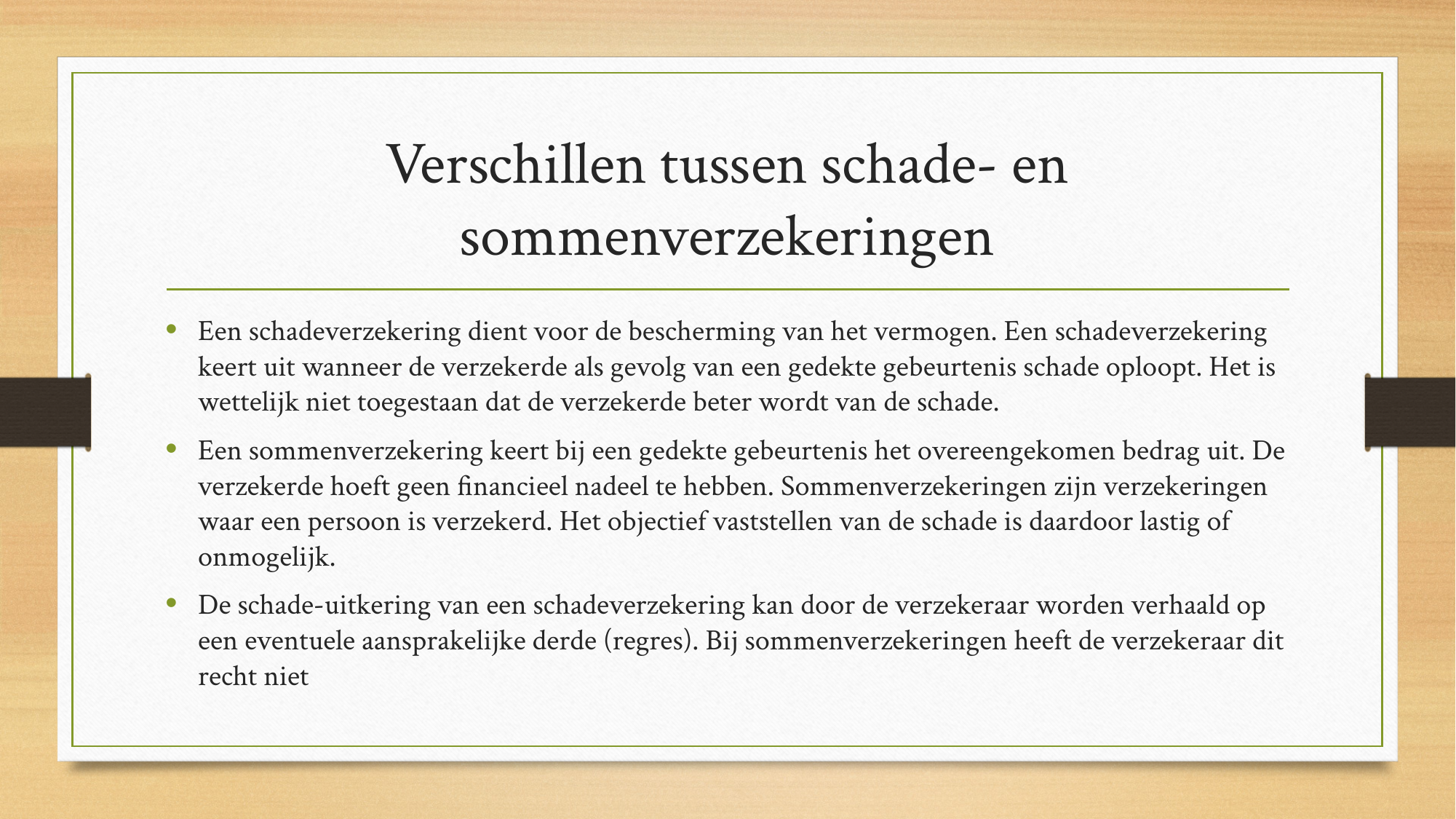

# Verschillen tussen schade- en sommenverzekeringen
Een schadeverzekering dient voor de bescherming van het vermogen. Een schadeverzekering keert uit wanneer de verzekerde als gevolg van een gedekte gebeurtenis schade oploopt. Het is wettelijk niet toegestaan dat de verzekerde beter wordt van de schade.
Een sommenverzekering keert bij een gedekte gebeurtenis het overeengekomen bedrag uit. De verzekerde hoeft geen financieel nadeel te hebben. Sommenverzekeringen zijn verzekeringen waar een persoon is verzekerd. Het objectief vaststellen van de schade is daardoor lastig of onmogelijk.
De schade-uitkering van een schadeverzekering kan door de verzekeraar worden verhaald op een eventuele aansprakelijke derde (regres). Bij sommenverzekeringen heeft de verzekeraar dit recht niet